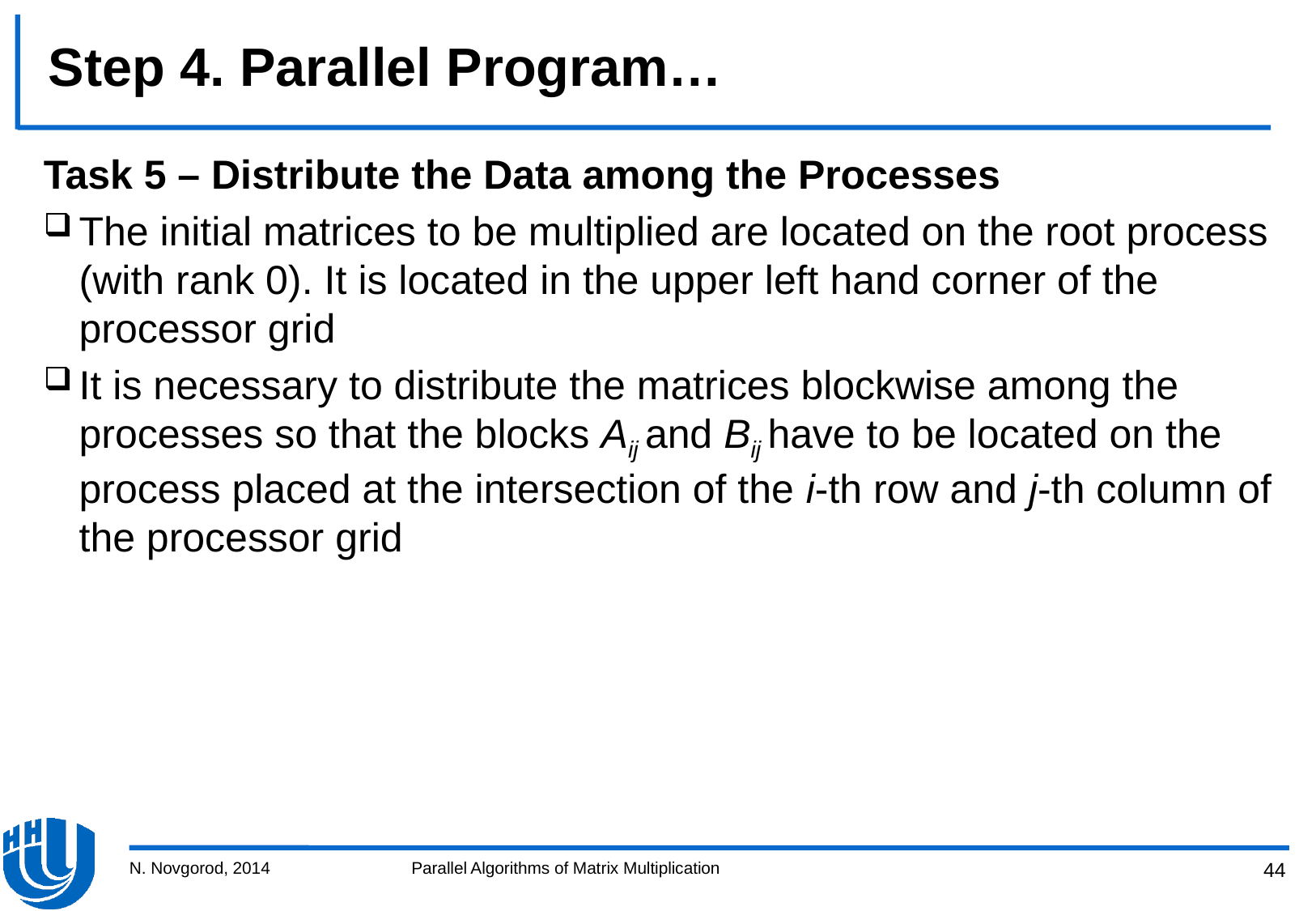

# Step 4. Parallel Program…
Task 5 – Distribute the Data among the Processes
The initial matrices to be multiplied are located on the root process (with rank 0). It is located in the upper left hand corner of the processor grid
It is necessary to distribute the matrices blockwise among the processes so that the blocks Aij and Bij have to be located on the process placed at the intersection of the i-th row and j-th column of the processor grid
N. Novgorod, 2014
Parallel Algorithms of Matrix Multiplication
44